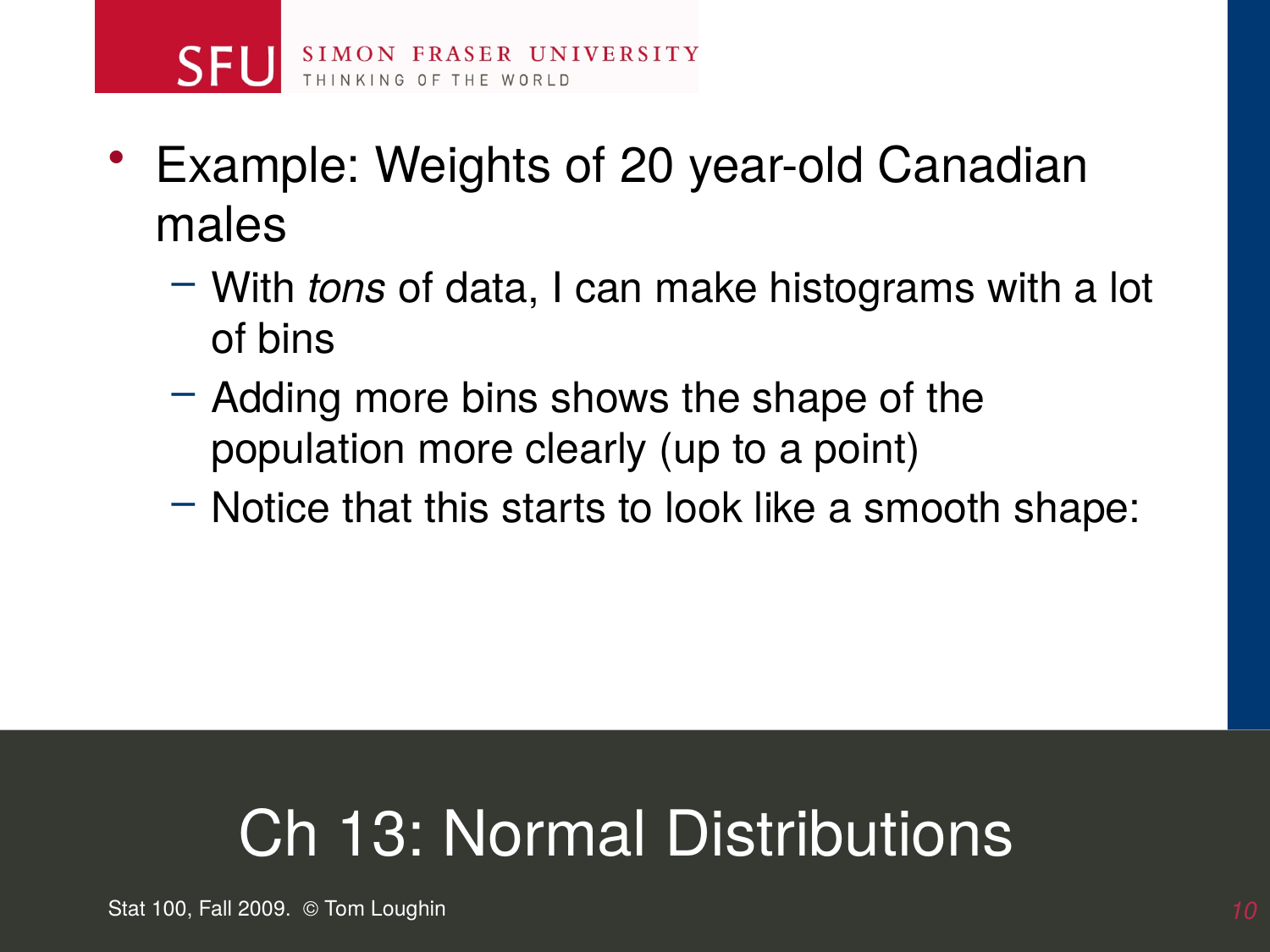

Example: Weights of 20 year-old Canadian males
With tons of data, I can make histograms with a lot of bins
Adding more bins shows the shape of the population more clearly (up to a point)
Notice that this starts to look like a smooth shape:

# Ch 13: Normal Distributions
Stat 100, Fall 2009.  © Tom Loughin
10